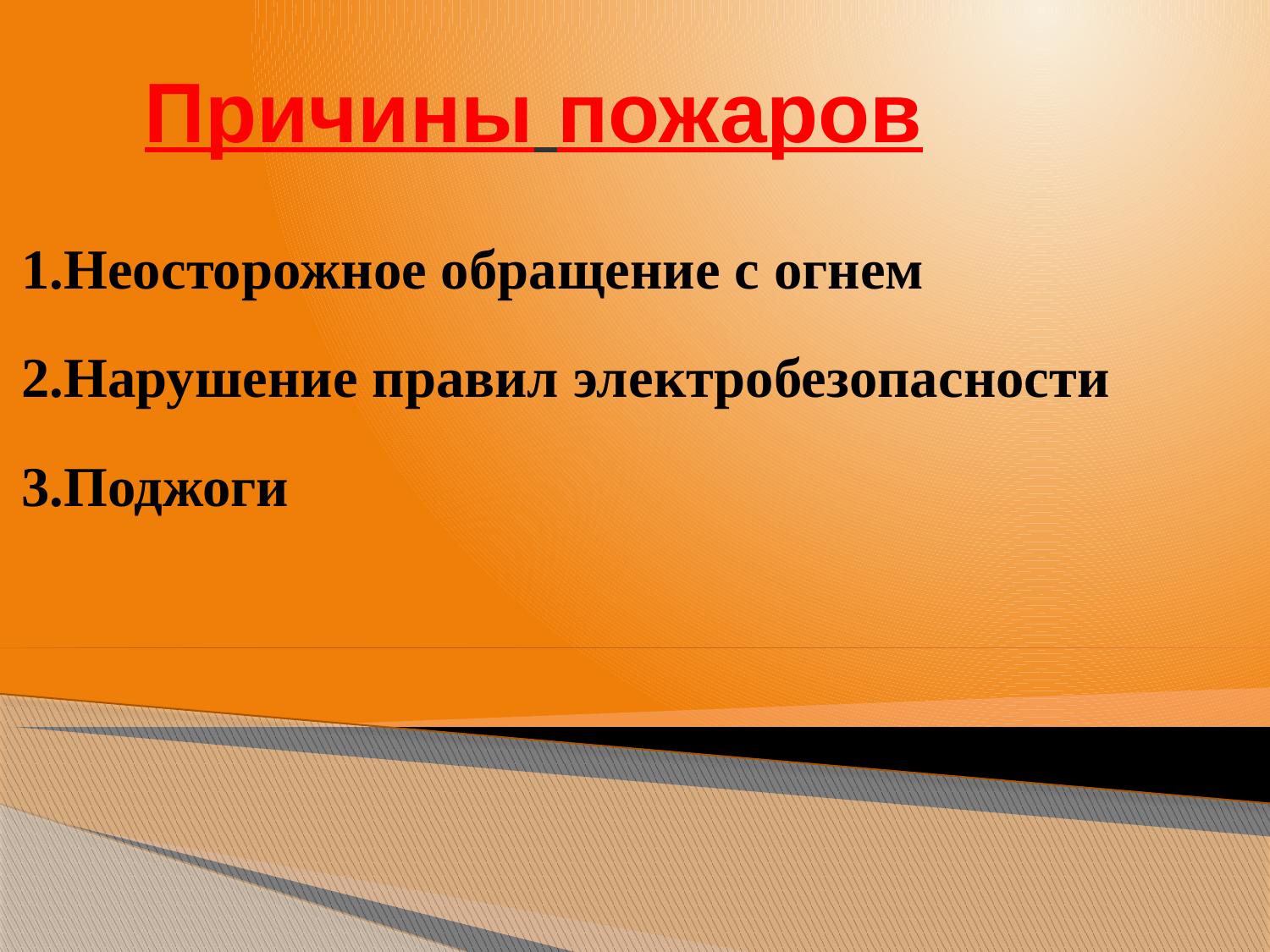

# Причины пожаров
1.Неосторожное обращение с огнем
2.Нарушение правил электробезопасности
3.Поджоги